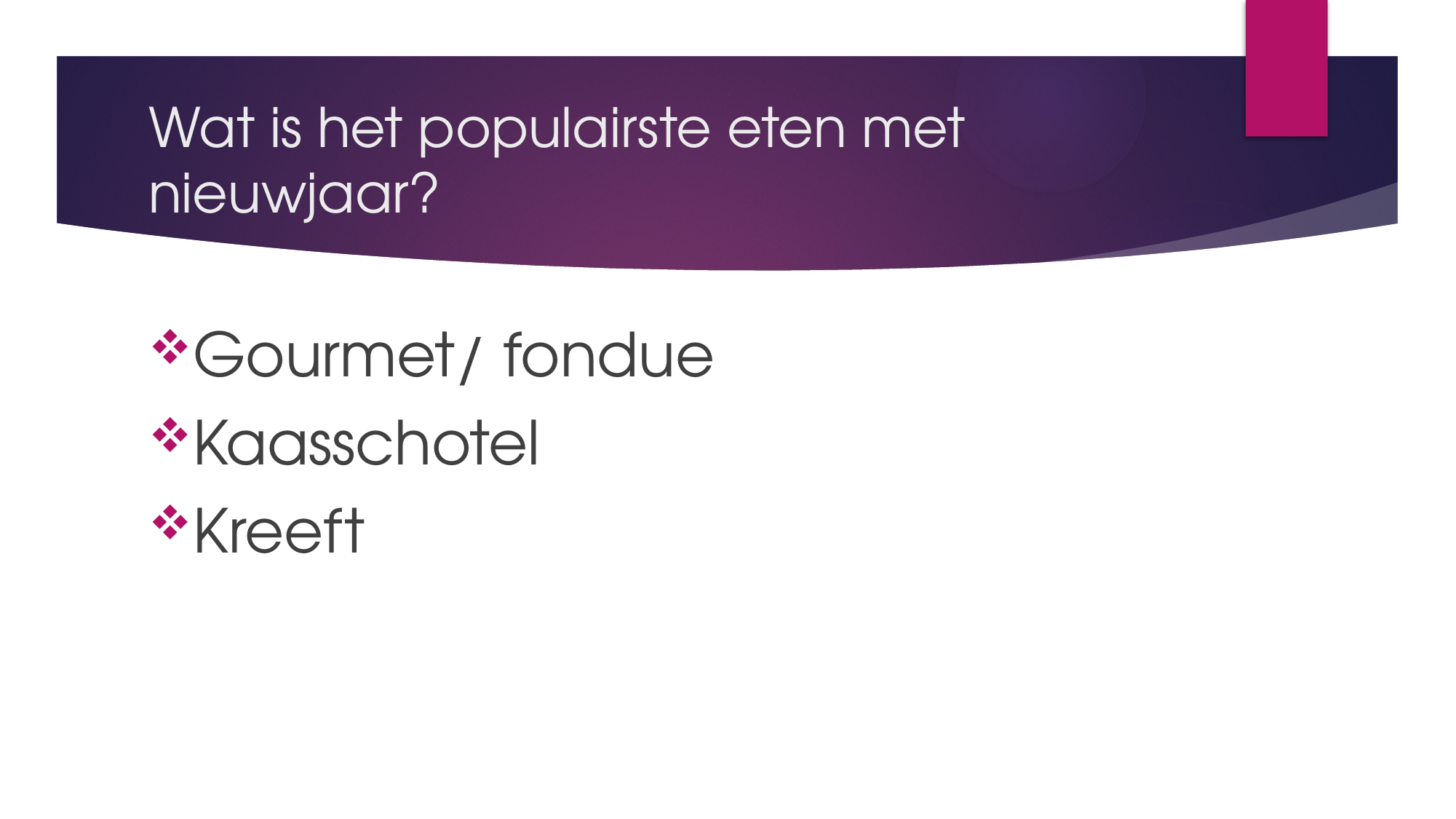

# Wat is het populairste eten met nieuwjaar?
Gourmet/ fondue
Kaasschotel
Kreeft